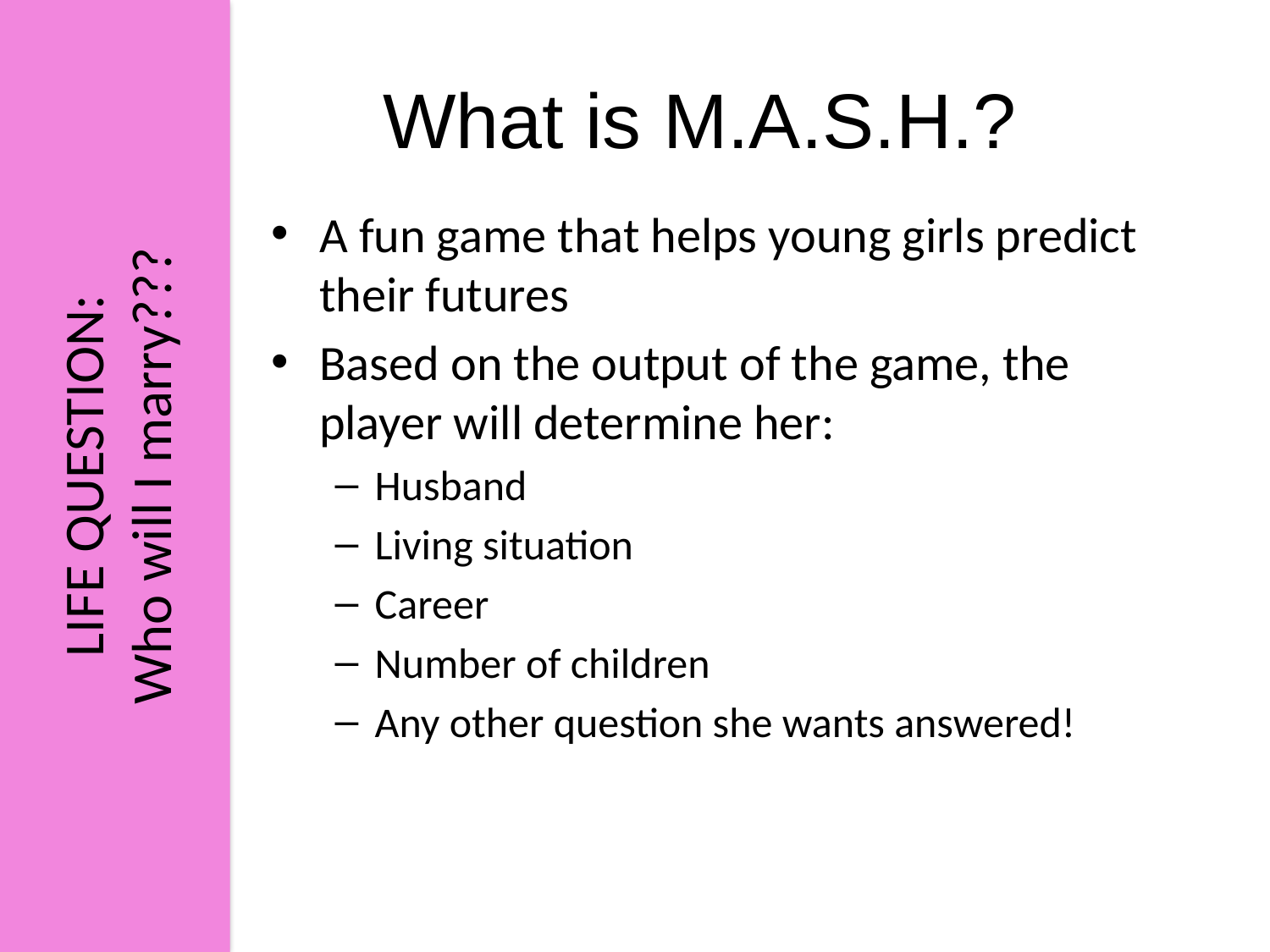

LIFE QUESTION:
Who will I marry???
# What is M.A.S.H.?
A fun game that helps young girls predict their futures
Based on the output of the game, the player will determine her:
Husband
Living situation
Career
Number of children
Any other question she wants answered!